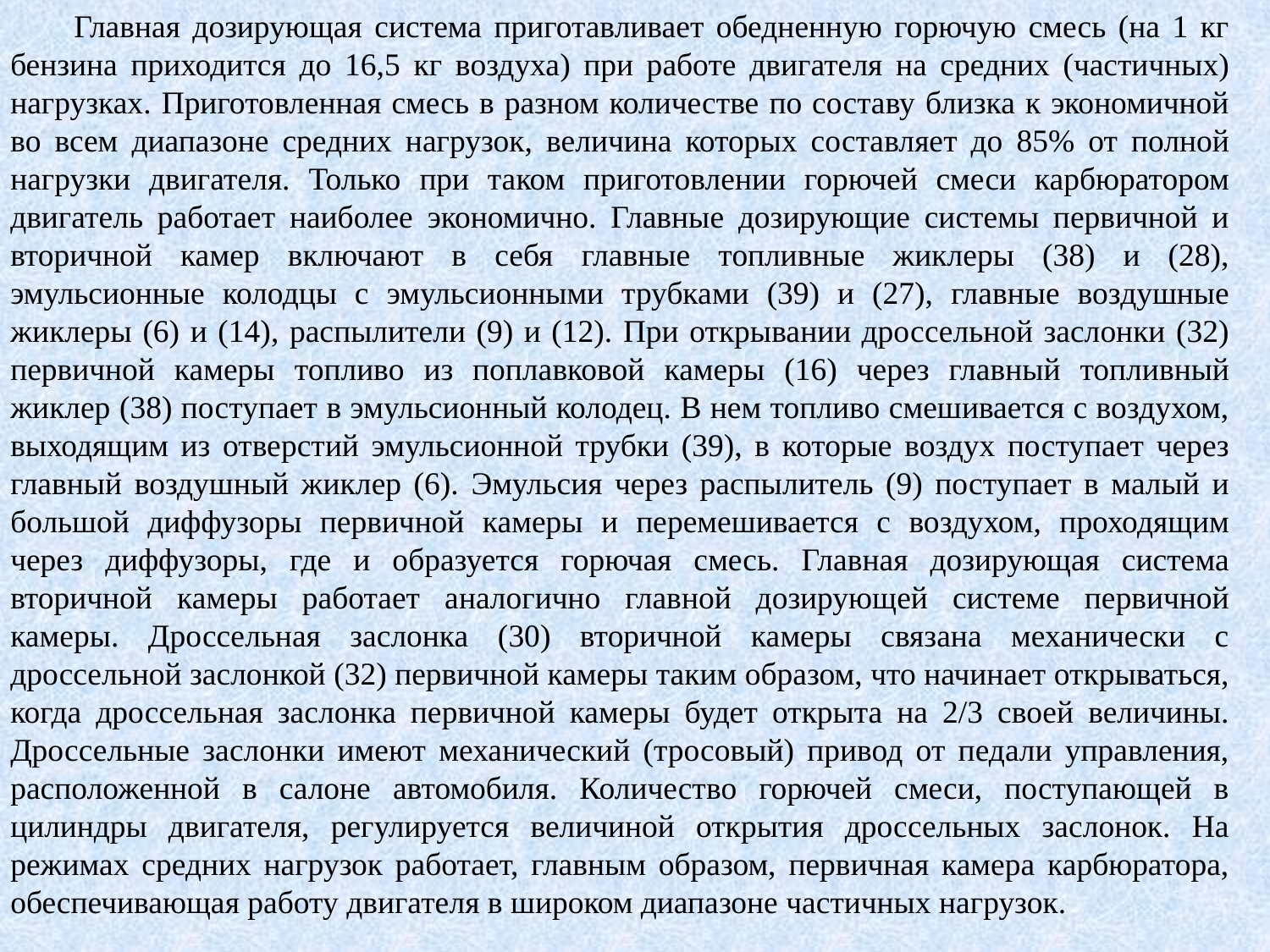

Главная дозирующая система приготавливает обедненную горючую смесь (на 1 кг бензина приходится до 16,5 кг воздуха) при работе двигателя на средних (частичных) нагрузках. Приготовленная смесь в разном количестве по составу близка к экономичной во всем диапазоне средних нагрузок, величина которых составляет до 85% от полной нагрузки двигателя. Только при таком приготовлении горючей смеси карбюратором двигатель работает наиболее экономично. Главные дозирующие системы первичной и вторичной камер включают в себя главные топливные жиклеры (38) и (28), эмульсионные колодцы с эмульсионными трубками (39) и (27), главные воздушные жиклеры (6) и (14), распылители (9) и (12). При открывании дроссельной заслонки (32) первичной камеры топливо из поплавковой камеры (16) через главный топливный жиклер (38) поступает в эмульсионный колодец. В нем топливо смешивается с воздухом, выходящим из отверстий эмульсионной трубки (39), в которые воздух поступает через главный воздушный жиклер (6). Эмульсия через распылитель (9) поступает в малый и большой диффузоры первичной камеры и перемешивается с воздухом, проходящим через диффузоры, где и образуется горючая смесь. Главная дозирующая система вторичной камеры работает аналогично главной дозирующей системе первичной камеры. Дроссельная заслонка (30) вторичной камеры связана механически с дроссельной заслонкой (32) первичной камеры таким образом, что начинает открываться, когда дроссельная заслонка первичной камеры будет открыта на 2/3 своей величины. Дроссельные заслонки имеют механический (тросовый) привод от педали управления, расположенной в салоне автомобиля. Количество горючей смеси, поступающей в цилиндры двигателя, регулируется величиной открытия дроссельных заслонок. На режимах средних нагрузок работает, главным образом, первичная камера карбюратора, обеспечивающая работу двигателя в широком диапазоне частичных нагрузок.